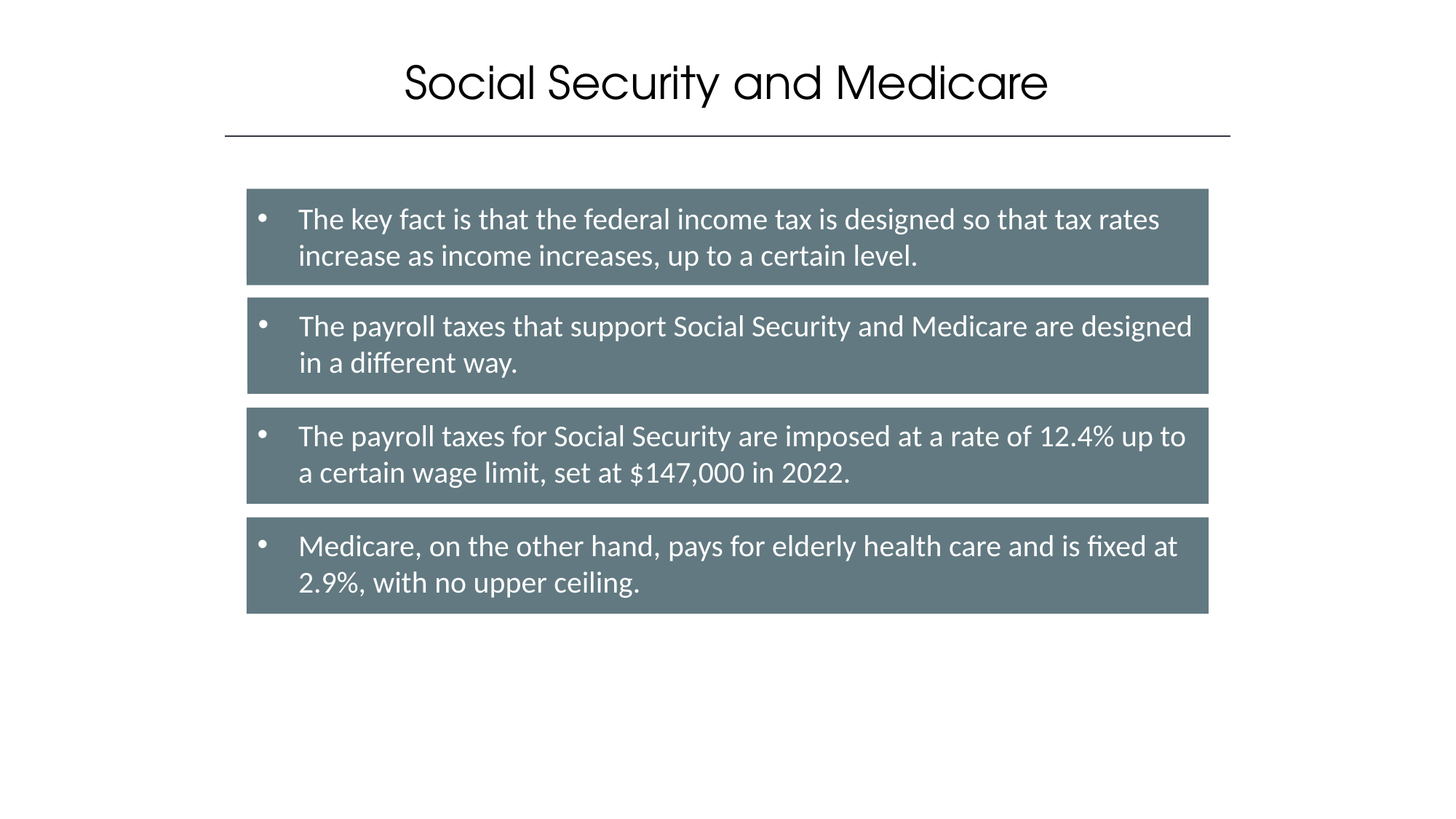

Social Security and Medicare

The key fact is that the federal income tax is designed so that tax rates increase as income increases, up to a certain level.

The payroll taxes that support Social Security and Medicare are designed in a different way.

The payroll taxes for Social Security are imposed at a rate of 12.4% up to a certain wage limit, set at $147,000 in 2022.

Medicare, on the other hand, pays for elderly health care and is fixed at 2.9%, with no upper ceiling.